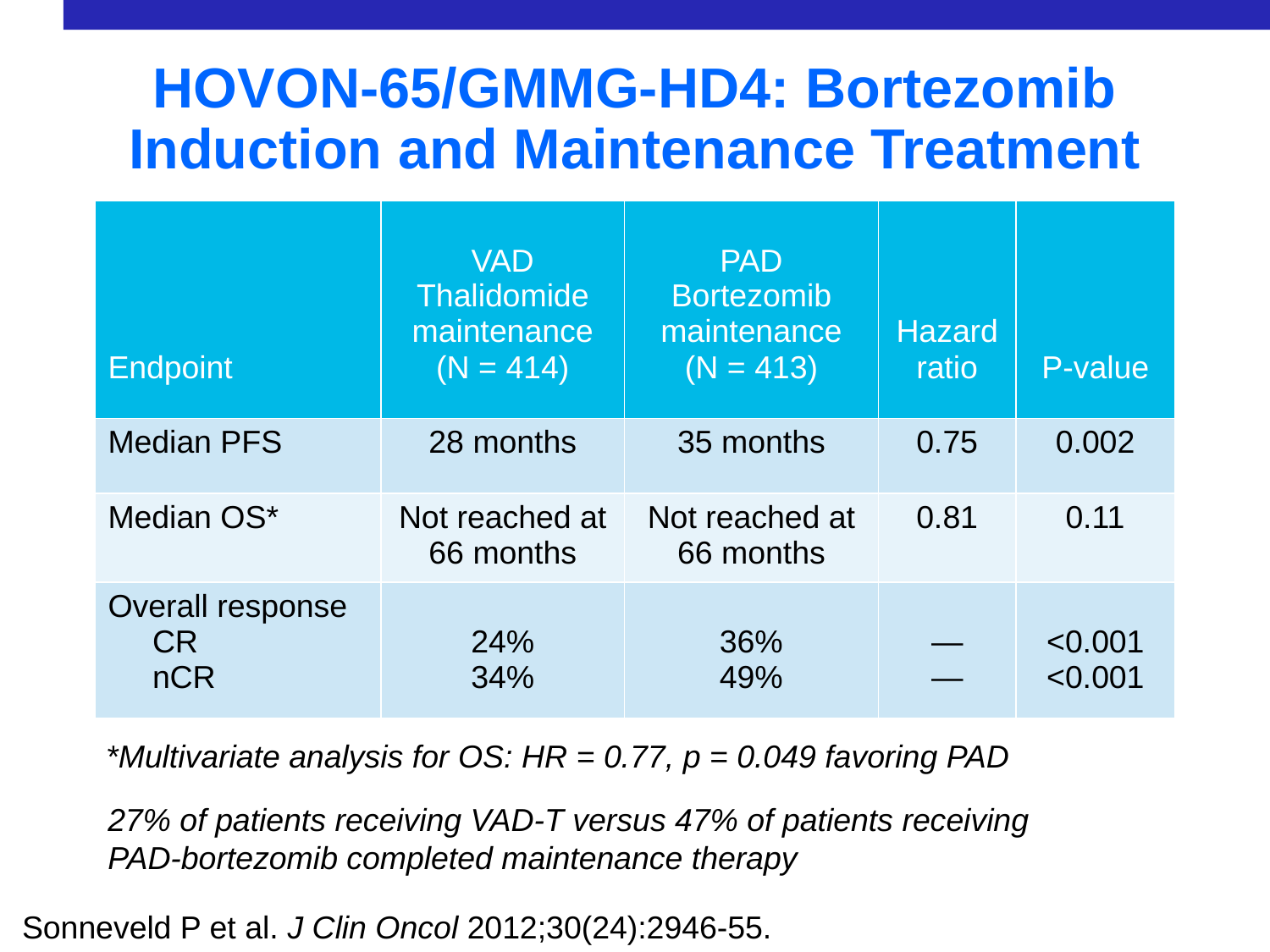

# HOVON-65/GMMG-HD4: Bortezomib Induction and Maintenance Treatment
| Endpoint | VAD Thalidomide maintenance (N = 414) | PAD Bortezomib maintenance (N = 413) | Hazard ratio | P-value |
| --- | --- | --- | --- | --- |
| Median PFS | 28 months | 35 months | 0.75 | 0.002 |
| Median OS\* | Not reached at 66 months | Not reached at 66 months | 0.81 | 0.11 |
| Overall response CR nCR | 24% 34% | 36% 49% | — — | <0.001 <0.001 |
*Multivariate analysis for OS: HR = 0.77, p = 0.049 favoring PAD
27% of patients receiving VAD-T versus 47% of patients receiving
PAD-bortezomib completed maintenance therapy
Sonneveld P et al. J Clin Oncol 2012;30(24):2946-55.